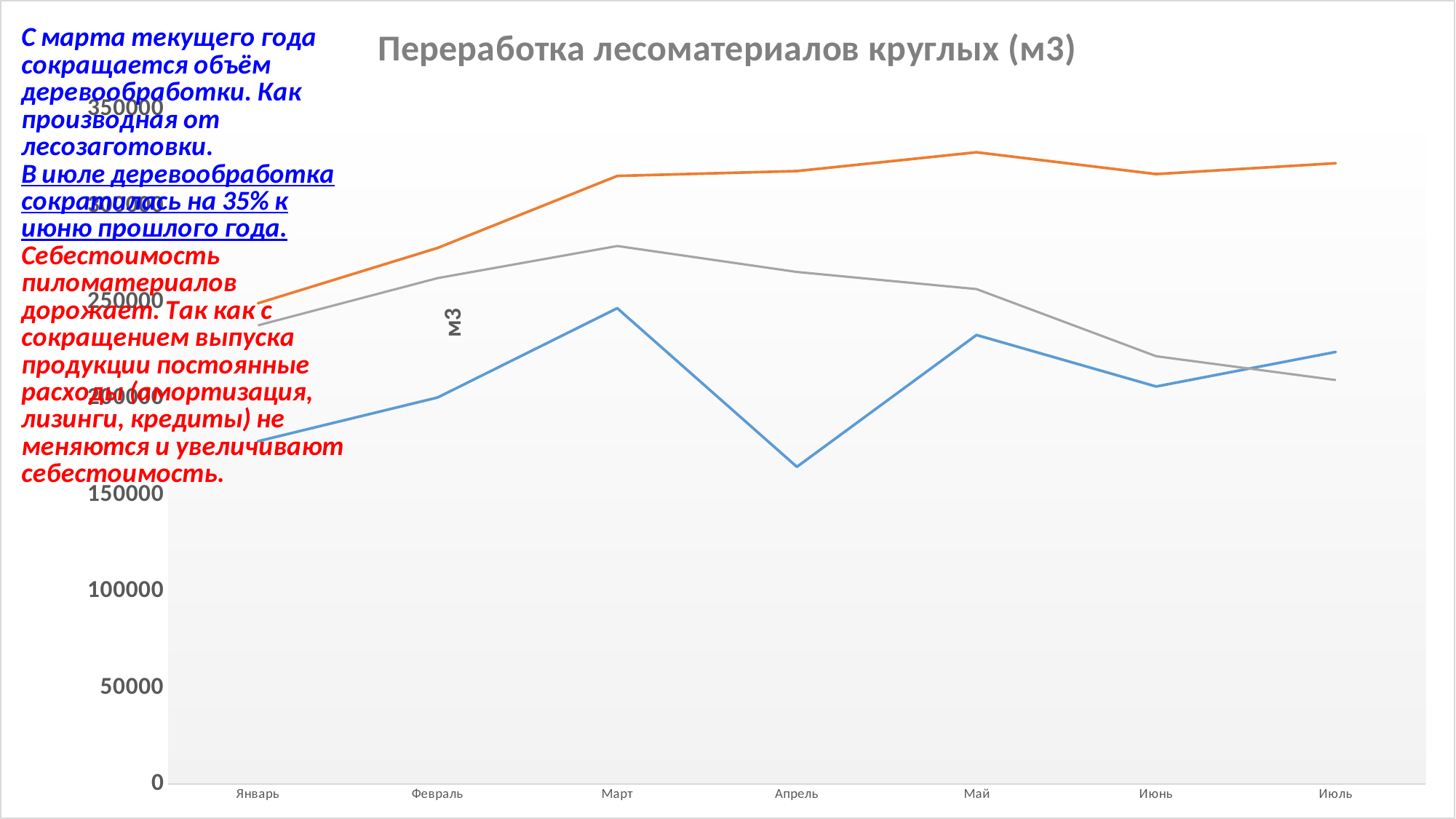

### Chart: Переработка лесоматериалов круглых (м3)

| Category | Переработка лесоматериалов круглых (м3) 2021 год. | Переработка лесоматериалов круглых (м3) 2022 год. | Переработка лесоматериалов круглых (м3) 2023 год. |
|---|---|---|---|
| Январь | 177767.54499999998 | 249337.19 | 237876.0 |
| Февраль | 200472.92099999997 | 278049.81799999997 | 262402.0 |
| Март | 246784.555 | 315380.223 | 279045.0 |
| Апрель | 164510.0 | 317907.0 | 265584.0 |
| Май | 232887.0 | 327645.0 | 256698.0 |
| Июнь | 206174.0 | 316345.0 | 221877.0 |
| Июль | 224092.0 | 321987.0 | 209511.0 |
#